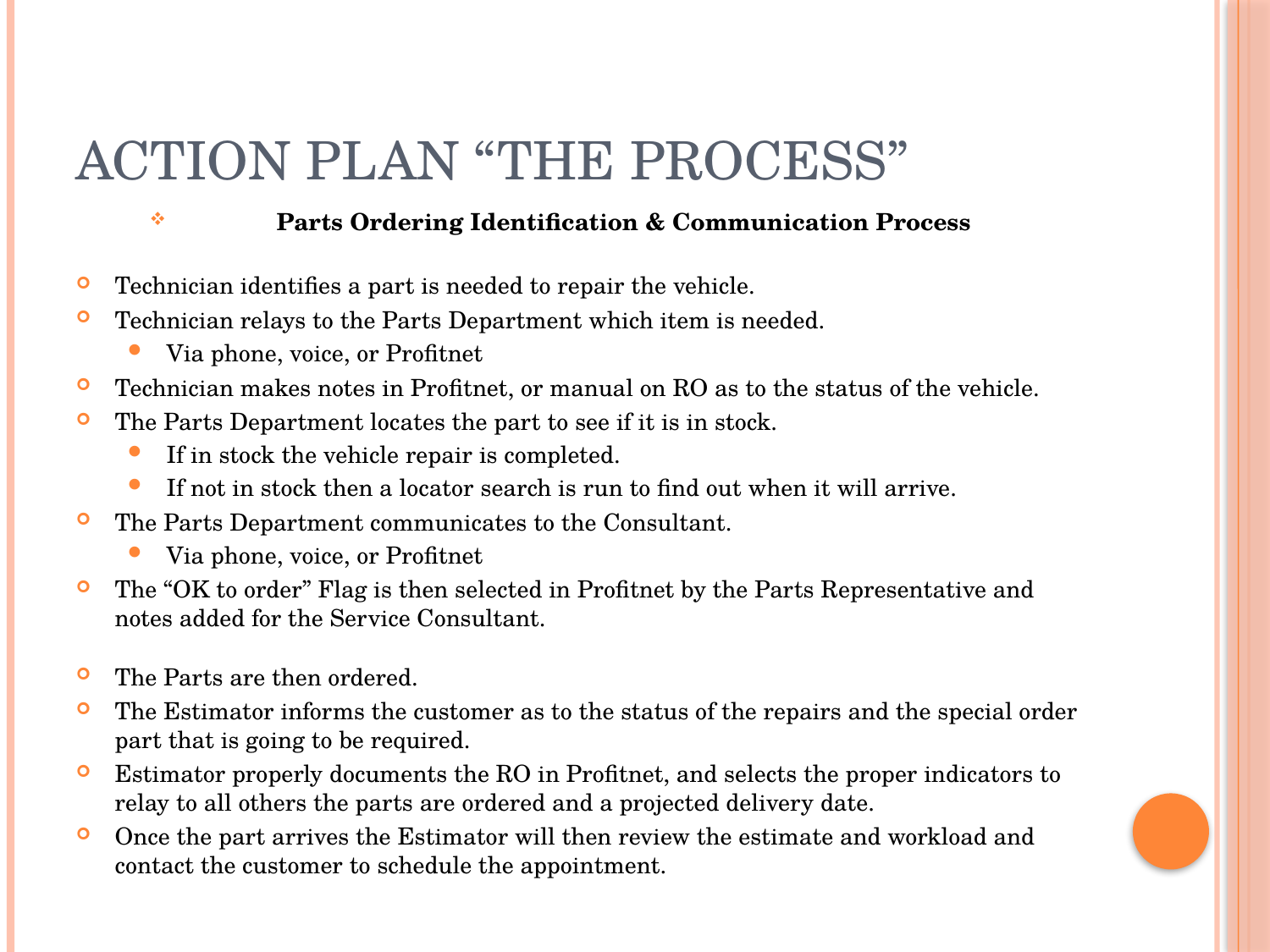

# Action Plan “The Process”
Parts Ordering Identification & Communication Process

Technician identifies a part is needed to repair the vehicle.
Technician relays to the Parts Department which item is needed.
Via phone, voice, or Profitnet
Technician makes notes in Profitnet, or manual on RO as to the status of the vehicle.
The Parts Department locates the part to see if it is in stock.
If in stock the vehicle repair is completed.
If not in stock then a locator search is run to find out when it will arrive.
The Parts Department communicates to the Consultant.
Via phone, voice, or Profitnet
The “OK to order” Flag is then selected in Profitnet by the Parts Representative and notes added for the Service Consultant.

The Parts are then ordered.
The Estimator informs the customer as to the status of the repairs and the special order part that is going to be required.
Estimator properly documents the RO in Profitnet, and selects the proper indicators to relay to all others the parts are ordered and a projected delivery date.
Once the part arrives the Estimator will then review the estimate and workload and contact the customer to schedule the appointment.